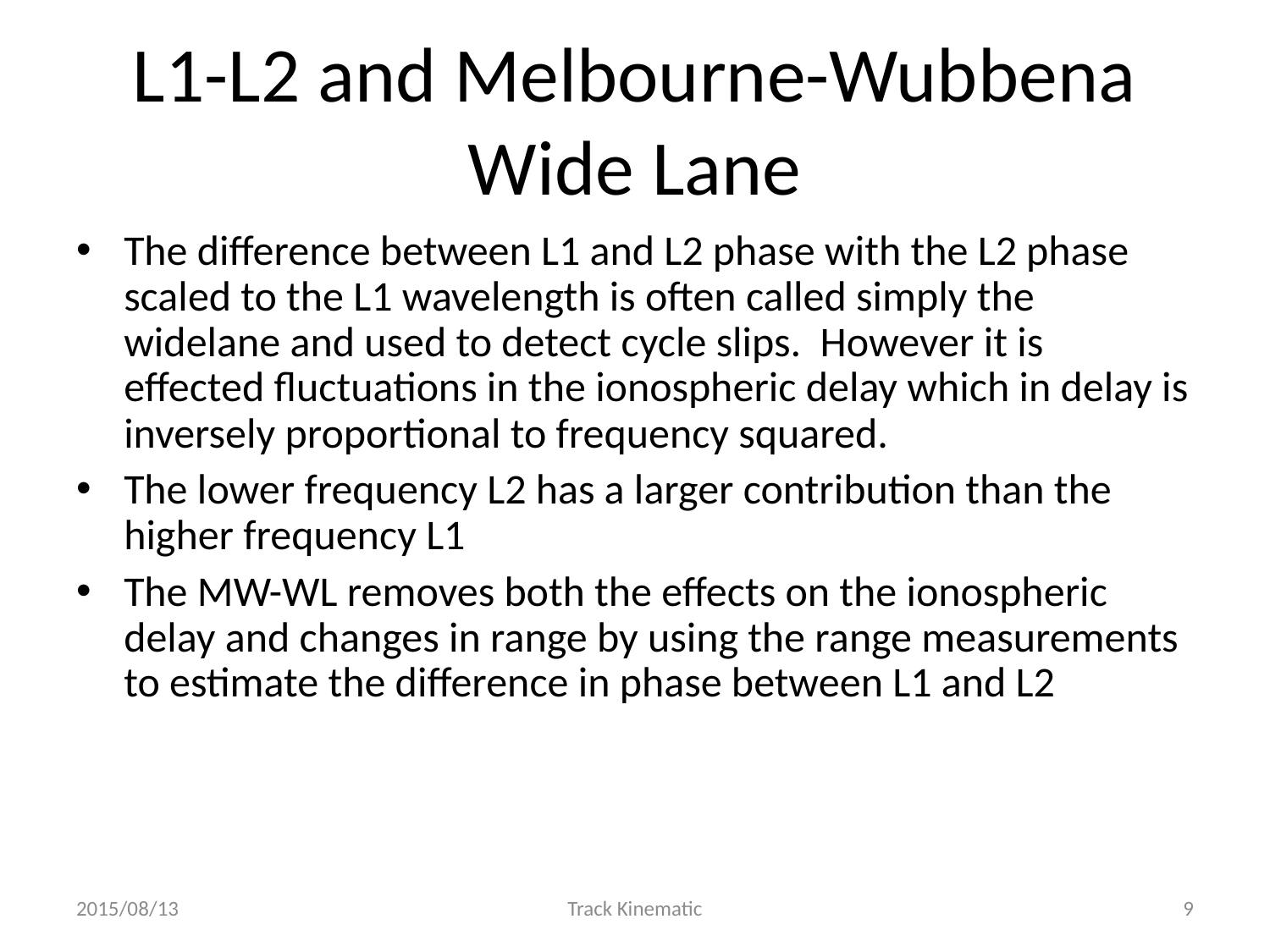

# L1-L2 and Melbourne-Wubbena Wide Lane
The difference between L1 and L2 phase with the L2 phase scaled to the L1 wavelength is often called simply the widelane and used to detect cycle slips.  However it is effected fluctuations in the ionospheric delay which in delay is inversely proportional to frequency squared.
The lower frequency L2 has a larger contribution than the higher frequency L1
The MW-WL removes both the effects on the ionospheric delay and changes in range by using the range measurements to estimate the difference in phase between L1 and L2
2015/08/13
Track Kinematic
9